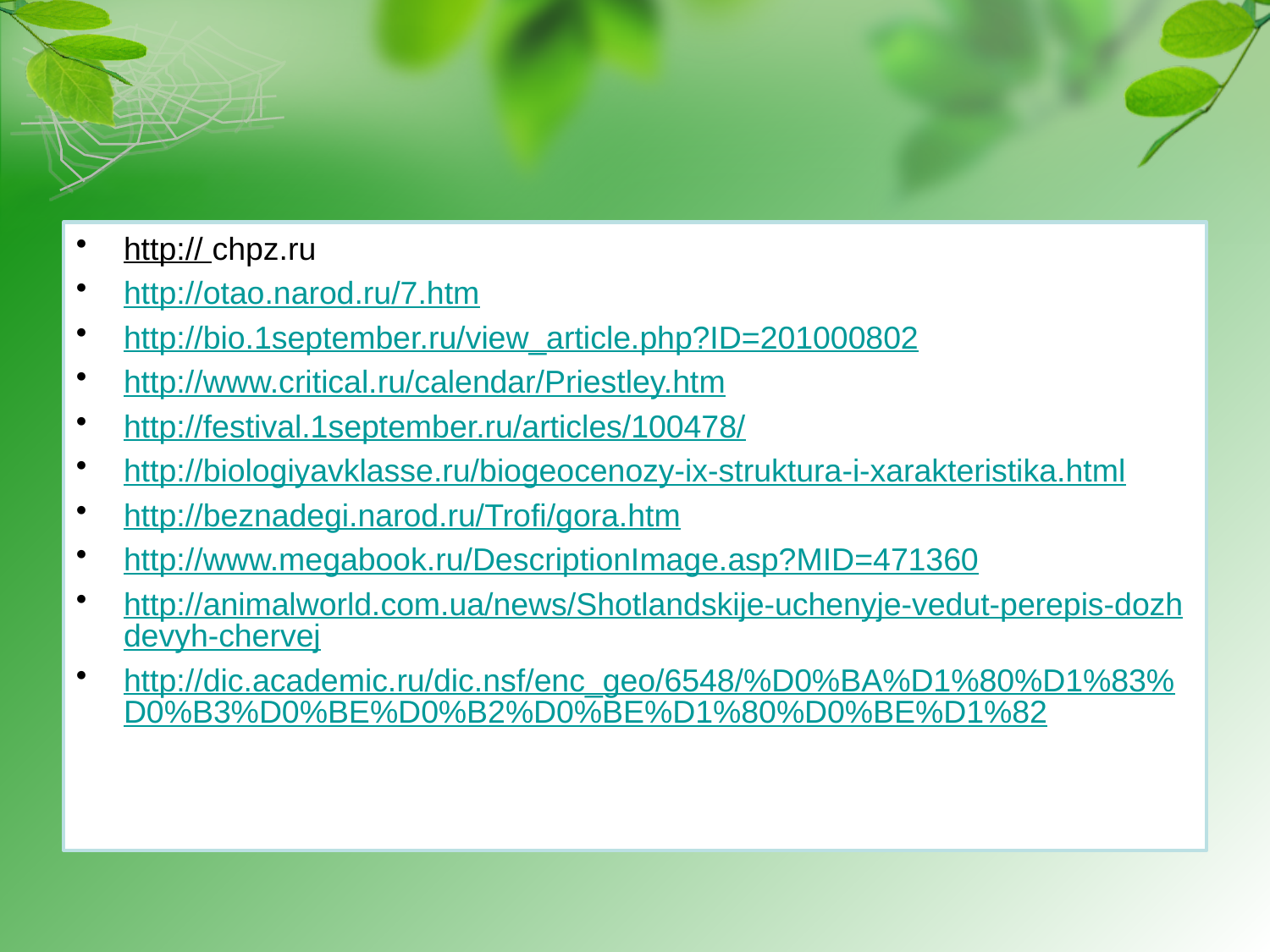

#
http:// chpz.ru
http://otao.narod.ru/7.htm
http://bio.1september.ru/view_article.php?ID=201000802
http://www.critical.ru/calendar/Priestley.htm
http://festival.1september.ru/articles/100478/
http://biologiyavklasse.ru/biogeocenozy-ix-struktura-i-xarakteristika.html
http://beznadegi.narod.ru/Trofi/gora.htm
http://www.megabook.ru/DescriptionImage.asp?MID=471360
http://animalworld.com.ua/news/Shotlandskije-uchenyje-vedut-perepis-dozhdevyh-chervej
http://dic.academic.ru/dic.nsf/enc_geo/6548/%D0%BA%D1%80%D1%83%D0%B3%D0%BE%D0%B2%D0%BE%D1%80%D0%BE%D1%82